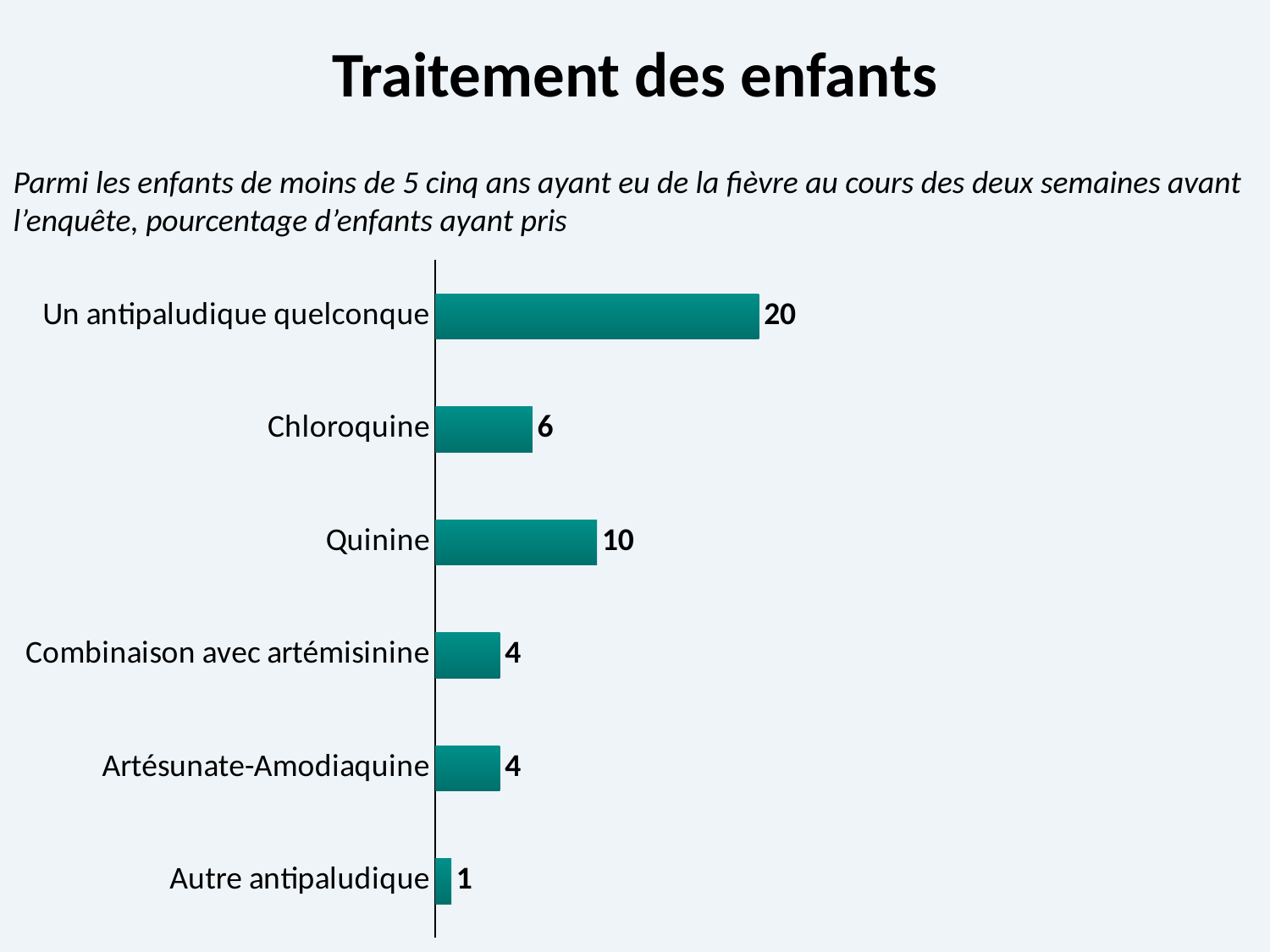

Traitement des enfants
Parmi les enfants de moins de 5 cinq ans ayant eu de la fièvre au cours des deux semaines avant l’enquête, pourcentage d’enfants ayant pris

### Chart

| Category | Series 1 |
|---|---|
| Autre antipaludique | 1.0 |
| Artésunate-Amodiaquine | 4.0 |
| Combinaison avec artémisinine | 4.0 |
| Quinine | 10.0 |
| Chloroquine | 6.0 |
| Un antipaludique quelconque | 20.0 |